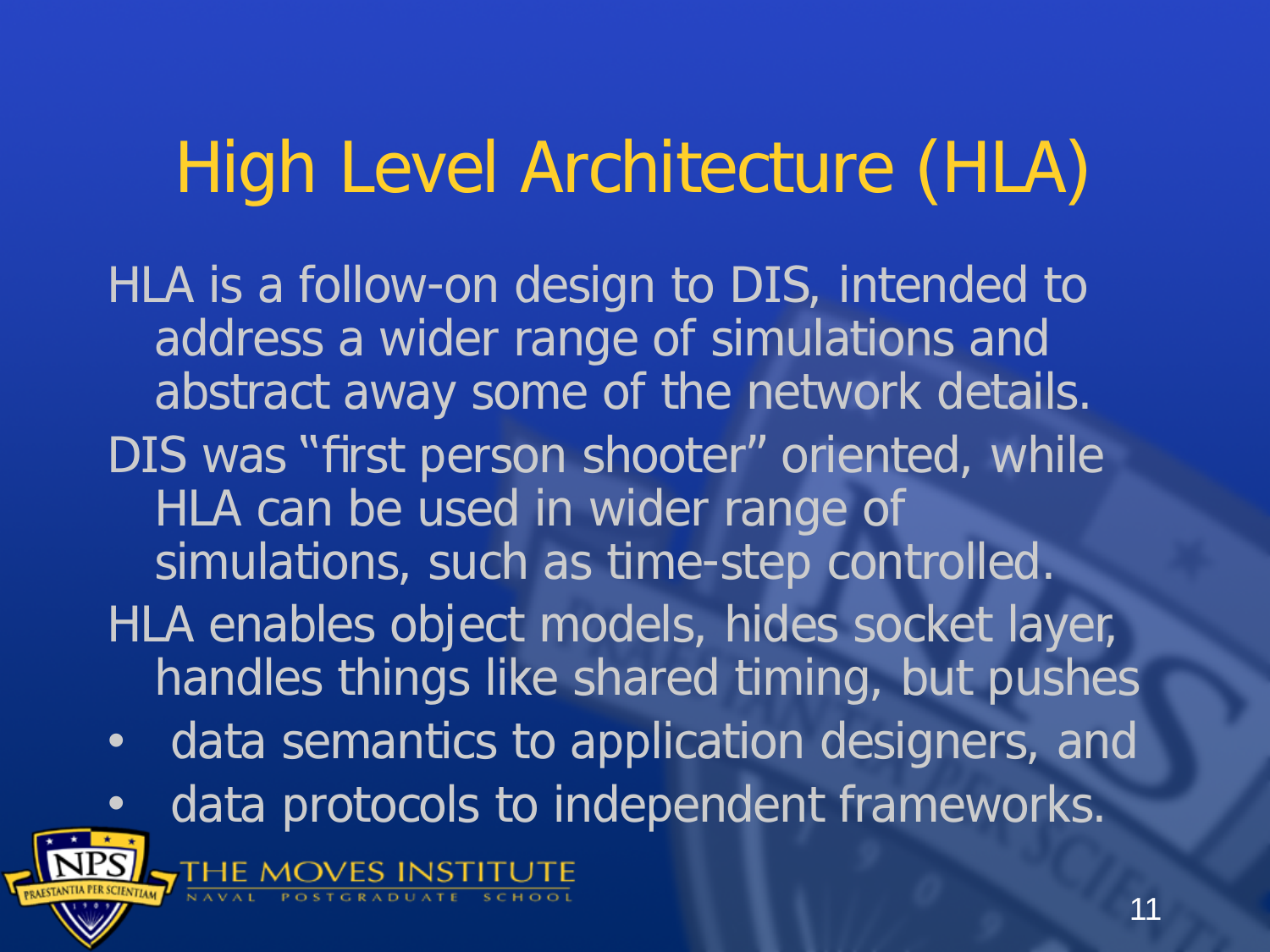

# High Level Architecture (HLA)
HLA is a follow-on design to DIS, intended to address a wider range of simulations and abstract away some of the network details.
DIS was “first person shooter” oriented, while HLA can be used in wider range of simulations, such as time-step controlled.
HLA enables object models, hides socket layer, handles things like shared timing, but pushes
data semantics to application designers, and
data protocols to independent frameworks.
11